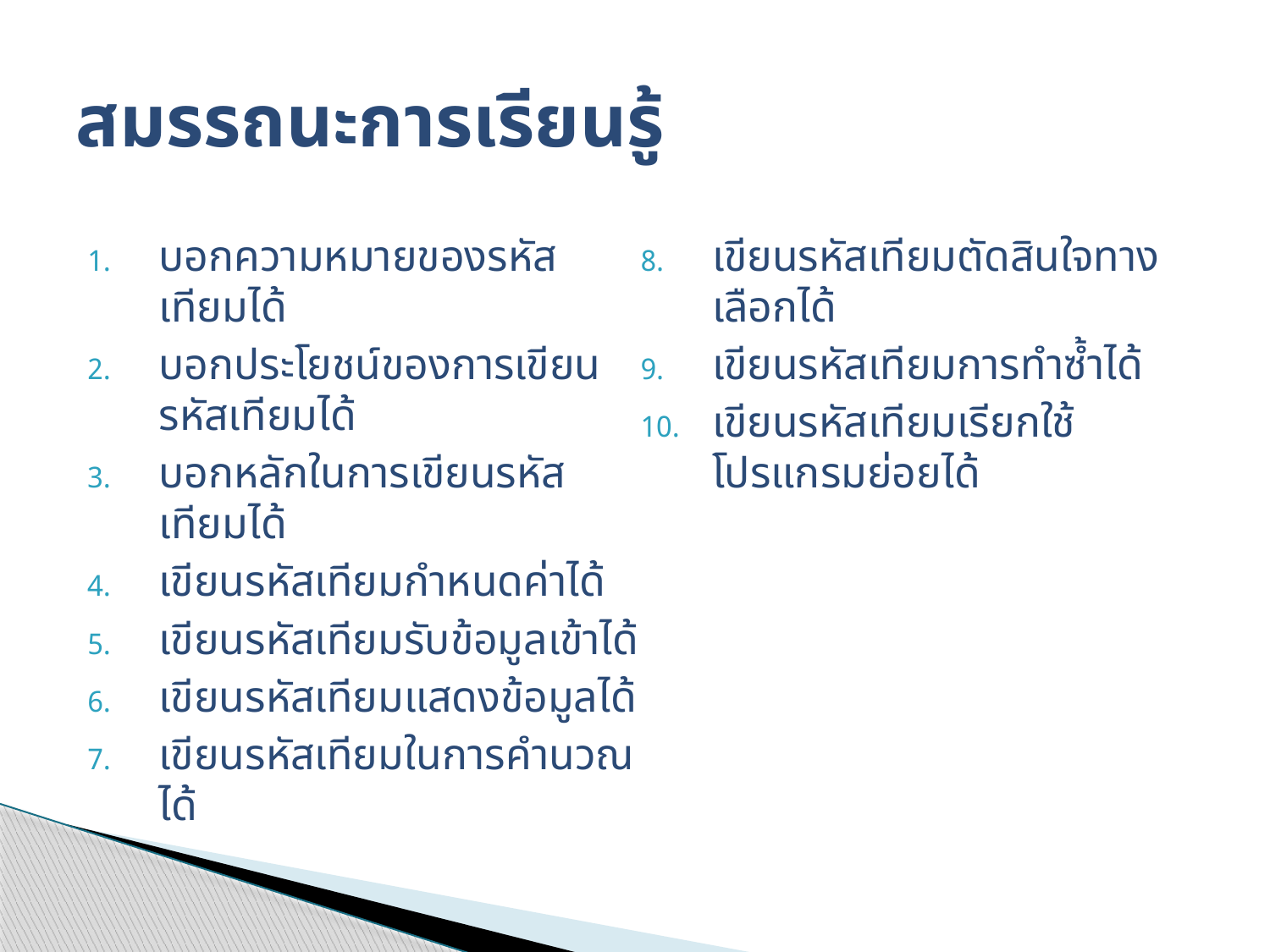

# สมรรถนะการเรียนรู้
บอกความหมายของรหัสเทียมได้
บอกประโยชน์ของการเขียนรหัสเทียมได้
บอกหลักในการเขียนรหัสเทียมได้
เขียนรหัสเทียมกำหนดค่าได้
เขียนรหัสเทียมรับข้อมูลเข้าได้
เขียนรหัสเทียมแสดงข้อมูลได้
เขียนรหัสเทียมในการคำนวณได้
เขียนรหัสเทียมตัดสินใจทางเลือกได้
เขียนรหัสเทียมการทำซ้ำได้
เขียนรหัสเทียมเรียกใช้โปรแกรมย่อยได้